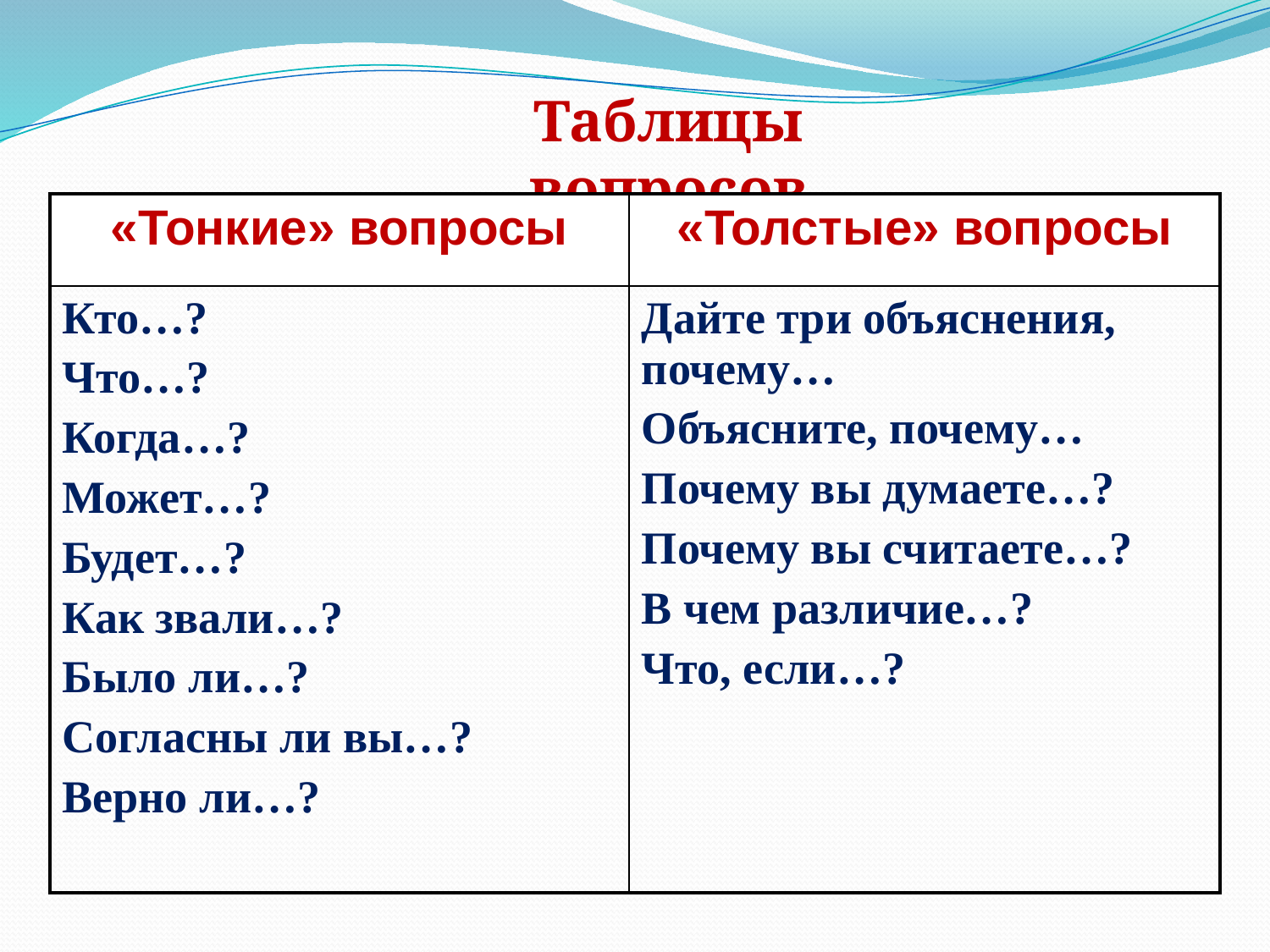

Таблицы вопросов
| «Тонкие» вопросы | «Толстые» вопросы |
| --- | --- |
| Кто…? Что…? Когда…? Может…? Будет…? Как звали…? Было ли…? Согласны ли вы…? Верно ли…? | Дайте три объяснения, почему… Объясните, почему… Почему вы думаете…? Почему вы считаете…? В чем различие…? Что, если…? |